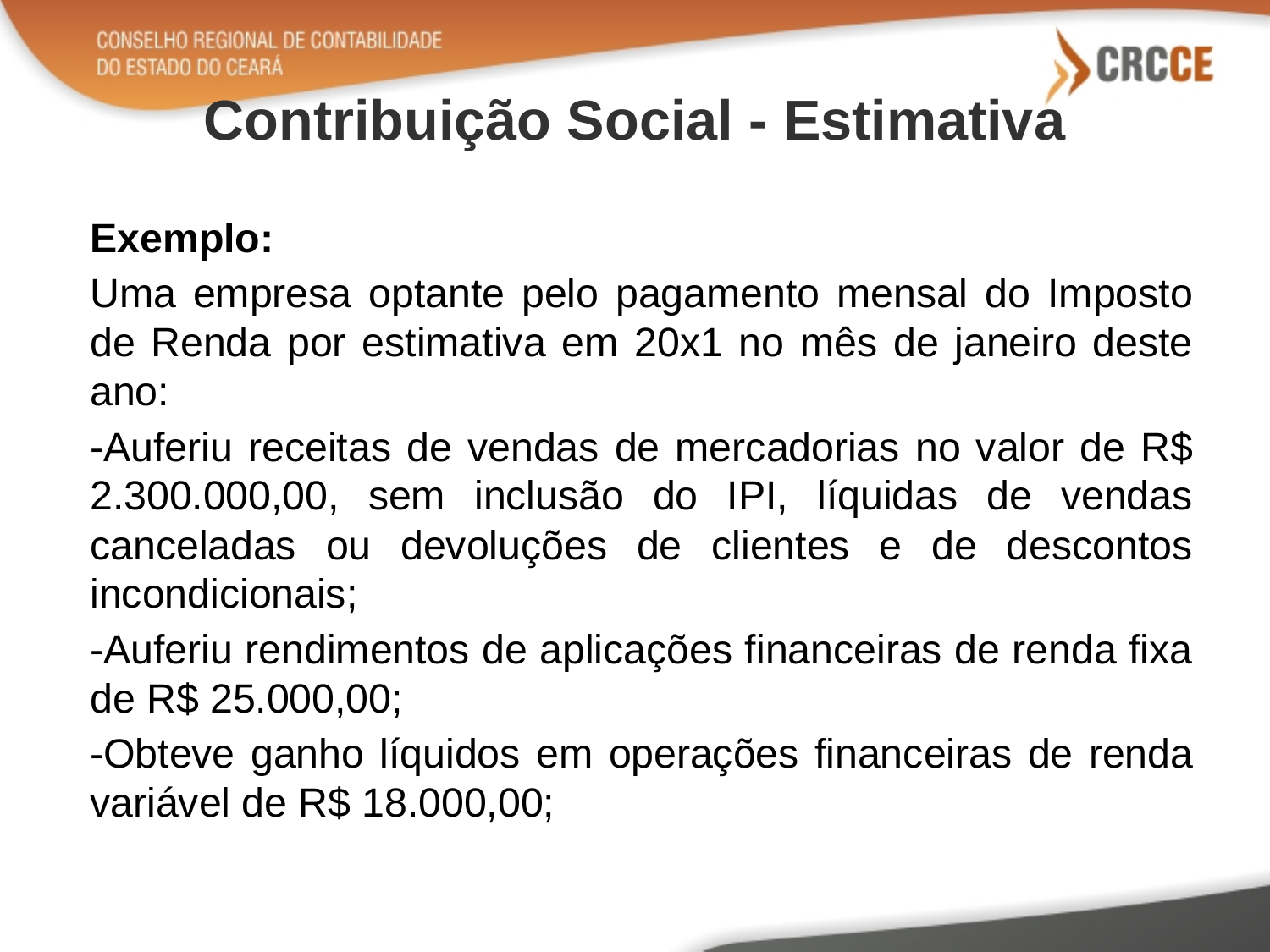

# Contribuição Social - Estimativa
Exemplo:
Uma empresa optante pelo pagamento mensal do Imposto de Renda por estimativa em 20x1 no mês de janeiro deste ano:
-Auferiu receitas de vendas de mercadorias no valor de R$ 2.300.000,00, sem inclusão do IPI, líquidas de vendas canceladas ou devoluções de clientes e de descontos incondicionais;
-Auferiu rendimentos de aplicações financeiras de renda fixa de R$ 25.000,00;
-Obteve ganho líquidos em operações financeiras de renda variável de R$ 18.000,00;